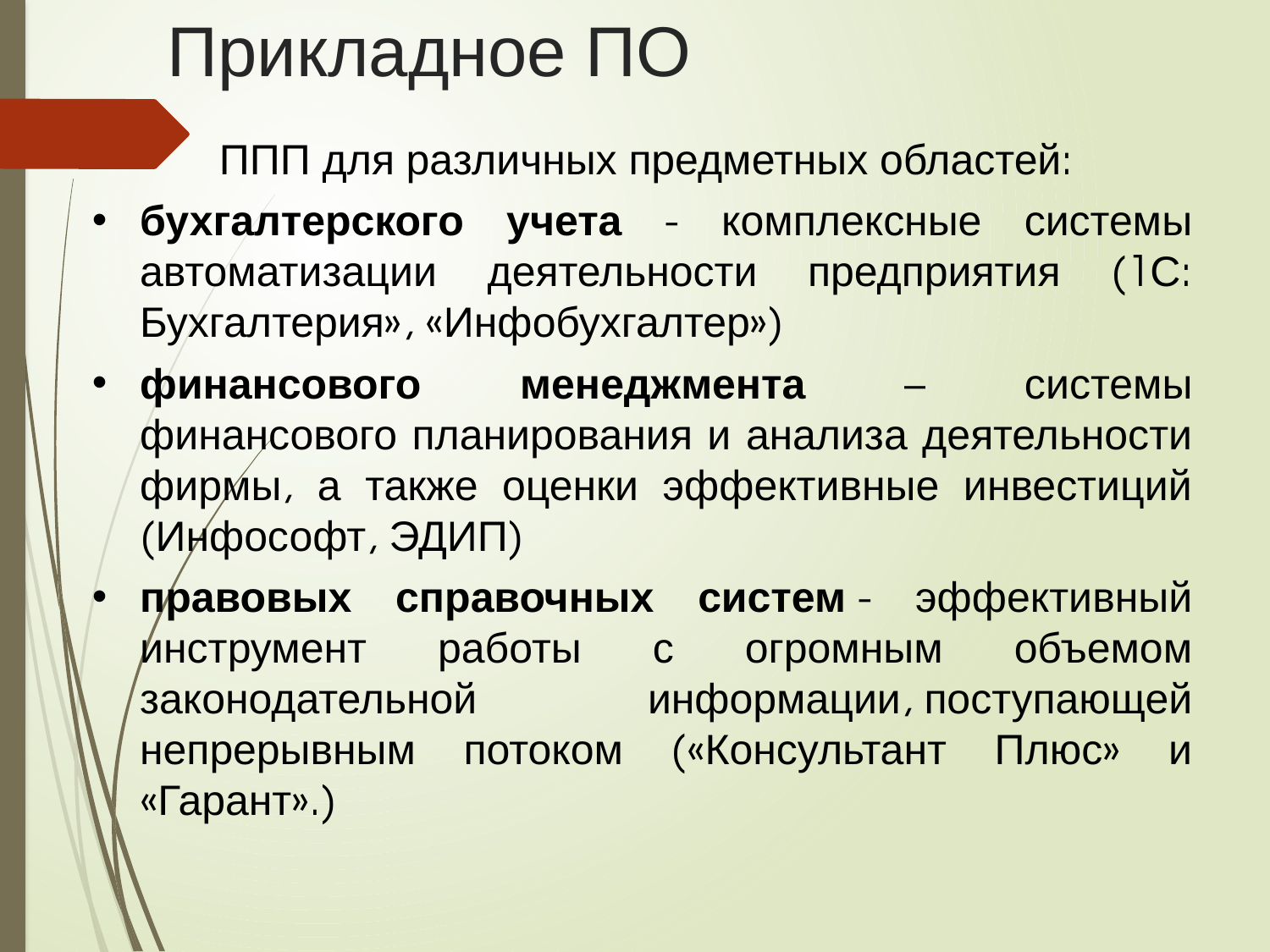

# Прикладное ПО
	ППП для различных предметных областей:
бухгалтерского учета - комплексные системы автоматизации деятельности предприятия (1С: Бухгалтерия», «Инфобухгалтер»)
финансового менеджмента – системы финансового планирования и анализа деятельности фирмы, а также оценки эффективные инвестиций (Инфософт, ЭДИП)
правовых справочных систем - эффективный инструмент работы с огромным объемом законодательной информации, поступающей непрерывным потоком («Консультант Плюс» и «Гарант».)